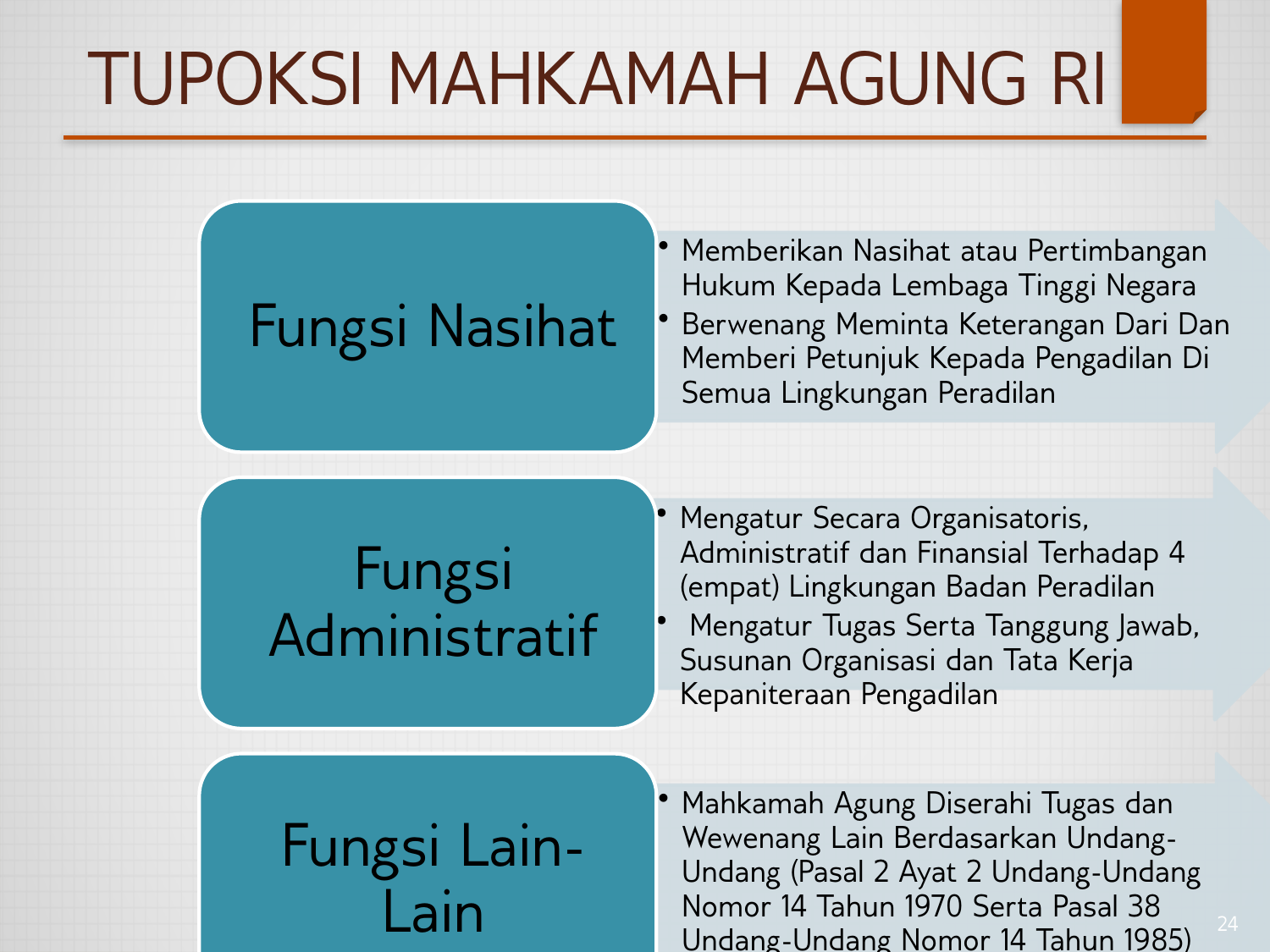

# TUPOKSI MAHKAMAH AGUNG RI
Memberikan Nasihat atau Pertimbangan Hukum Kepada Lembaga Tinggi Negara
Berwenang Meminta Keterangan Dari Dan Memberi Petunjuk Kepada Pengadilan Di Semua Lingkungan Peradilan
Fungsi Nasihat
Mengatur Secara Organisatoris, Administratif dan Finansial Terhadap 4 (empat) Lingkungan Badan Peradilan
 Mengatur Tugas Serta Tanggung Jawab, Susunan Organisasi dan Tata Kerja Kepaniteraan Pengadilan
Fungsi Administratif
Mahkamah Agung Diserahi Tugas dan Wewenang Lain Berdasarkan Undang-Undang (Pasal 2 Ayat 2 Undang-Undang Nomor 14 Tahun 1970 Serta Pasal 38 Undang-Undang Nomor 14 Tahun 1985)
Fungsi Lain-Lain
24